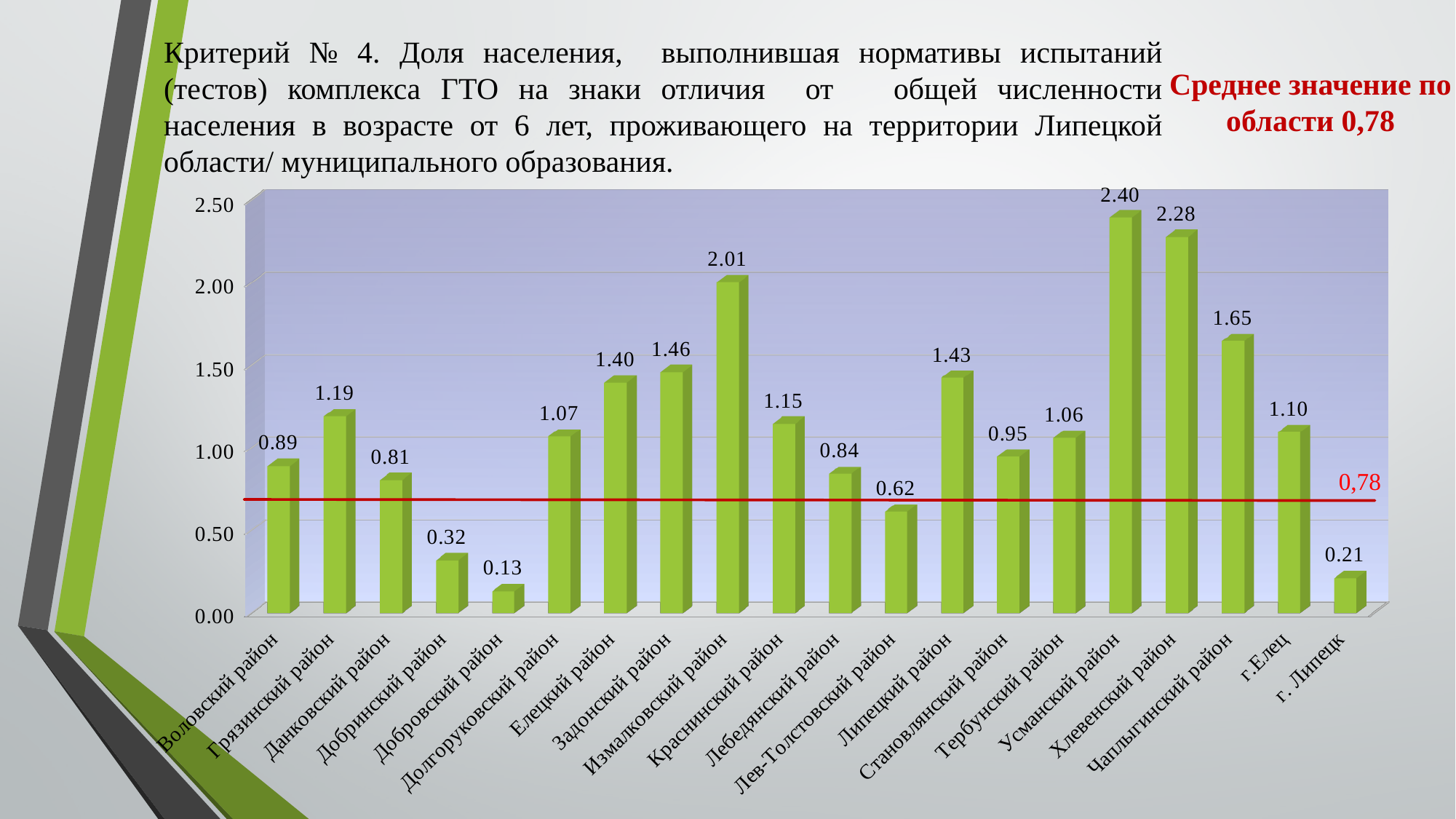

Критерий № 4. Доля населения,  выполнившая нормативы испытаний (тестов) комплекса ГТО на знаки отличия  от   общей численности населения в возрасте от 6 лет, проживающего на территории Липецкой области/ муниципального образования.
Среднее значение по области 0,78

[unsupported chart]

0,78